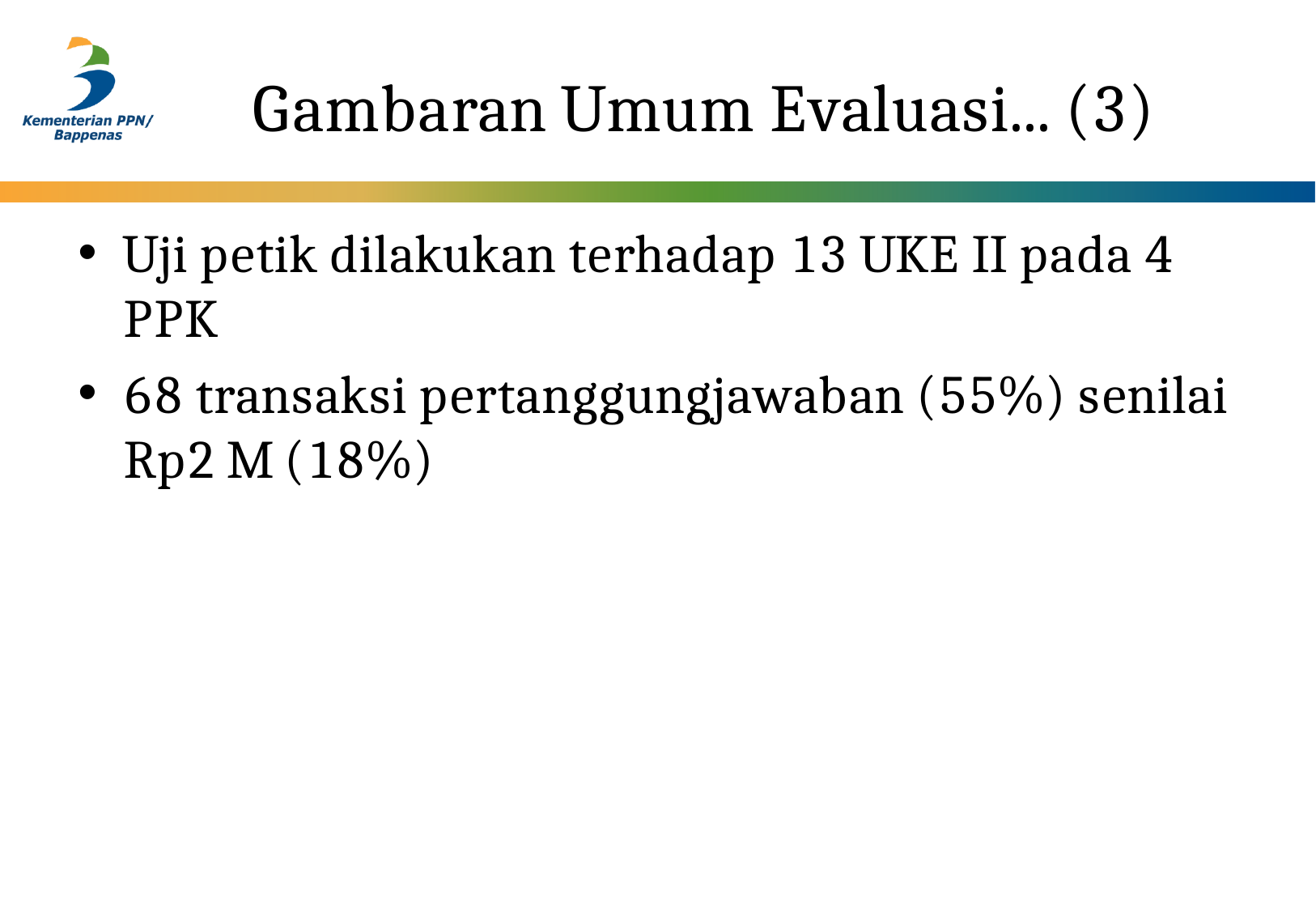

# Gambaran Umum Evaluasi... (3)
Uji petik dilakukan terhadap 13 UKE II pada 4 PPK
68 transaksi pertanggungjawaban (55%) senilai Rp2 M (18%)